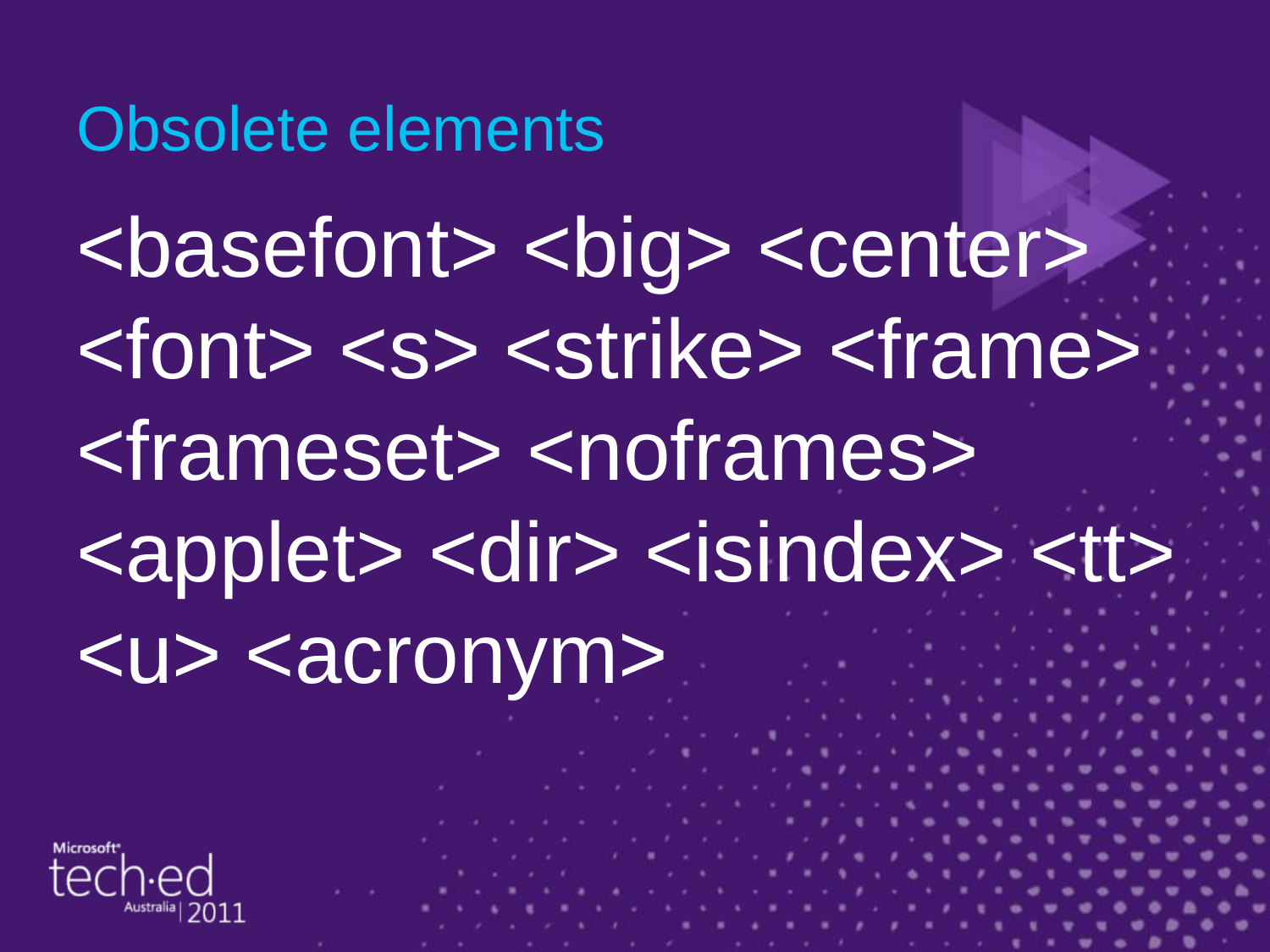

# Obsolete elements
<basefont> <big> <center> <font> <s> <strike> <frame> <frameset> <noframes> <applet> <dir> <isindex> <tt> <u> <acronym>